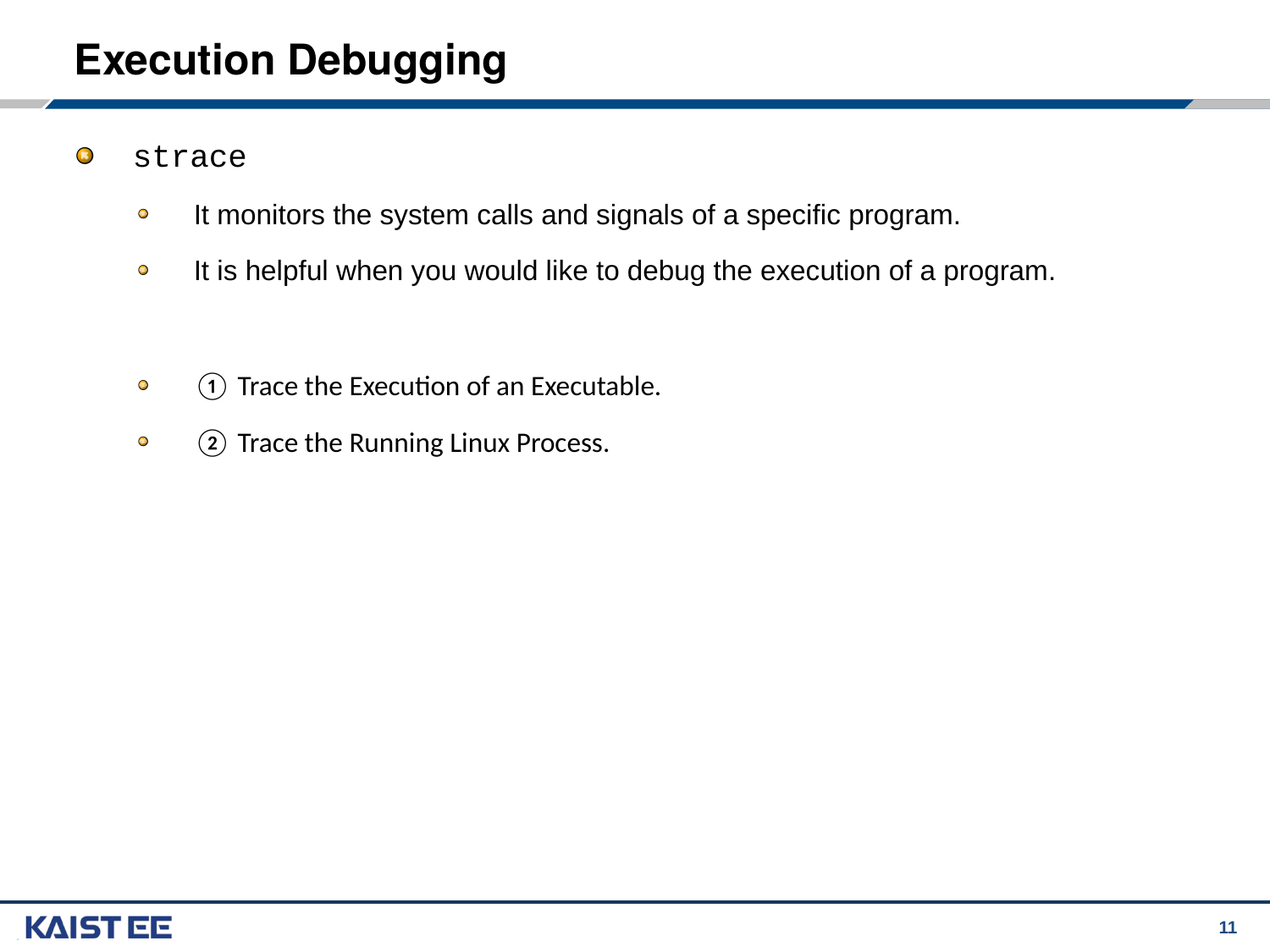

# Execution Debugging
strace
It monitors the system calls and signals of a specific program.
It is helpful when you would like to debug the execution of a program.

① Trace the Execution of an Executable.
② Trace the Running Linux Process.